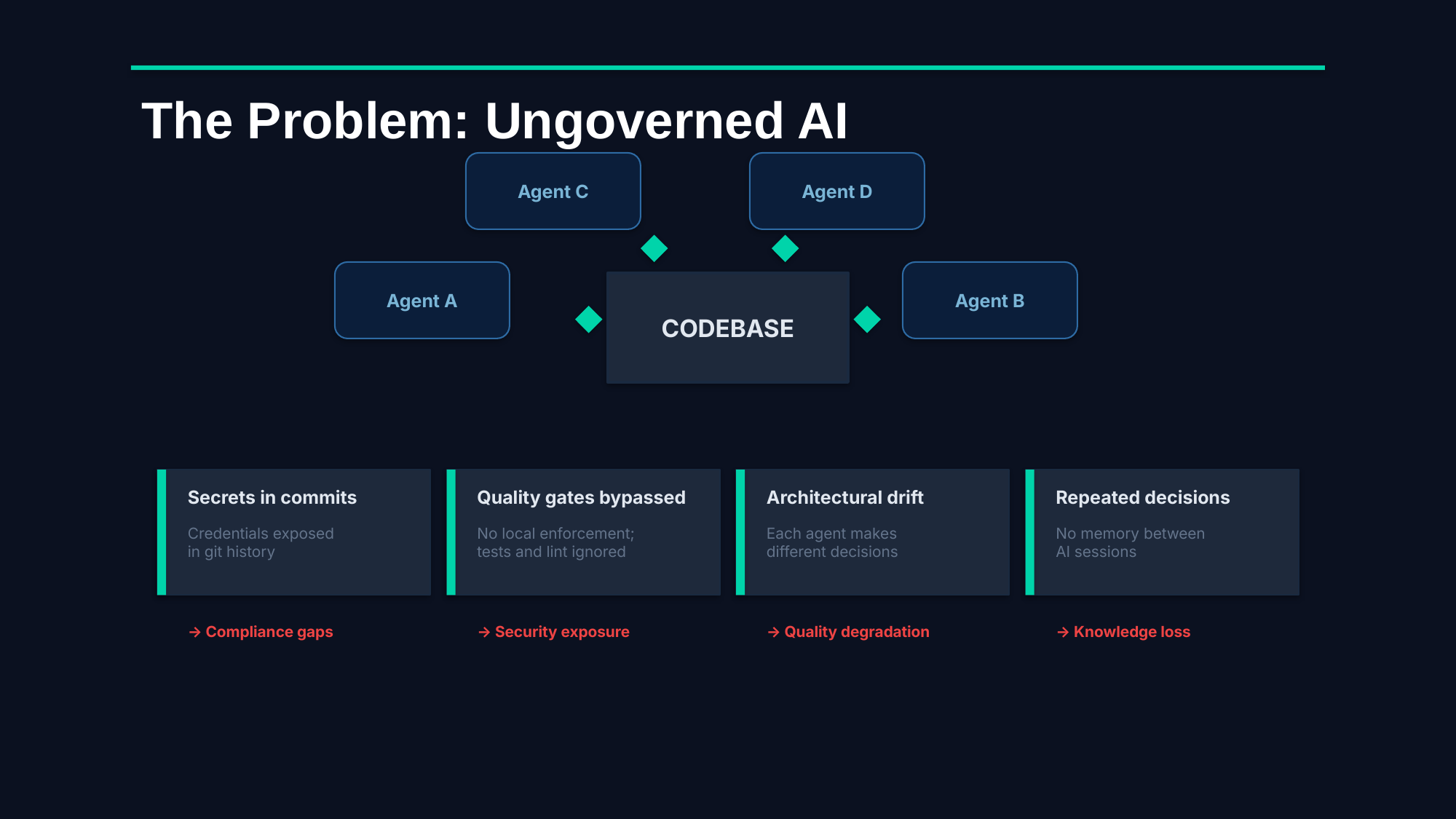

The Problem: Ungoverned AI

Agent C

Agent D

Agent A

Agent B

CODEBASE

Secrets in commits
Quality gates bypassed
Architectural drift
Repeated decisions
Credentials exposed
in git history
No local enforcement;
tests and lint ignored
Each agent makes
different decisions
No memory between
AI sessions
→ Compliance gaps
→ Security exposure
→ Quality degradation
→ Knowledge loss